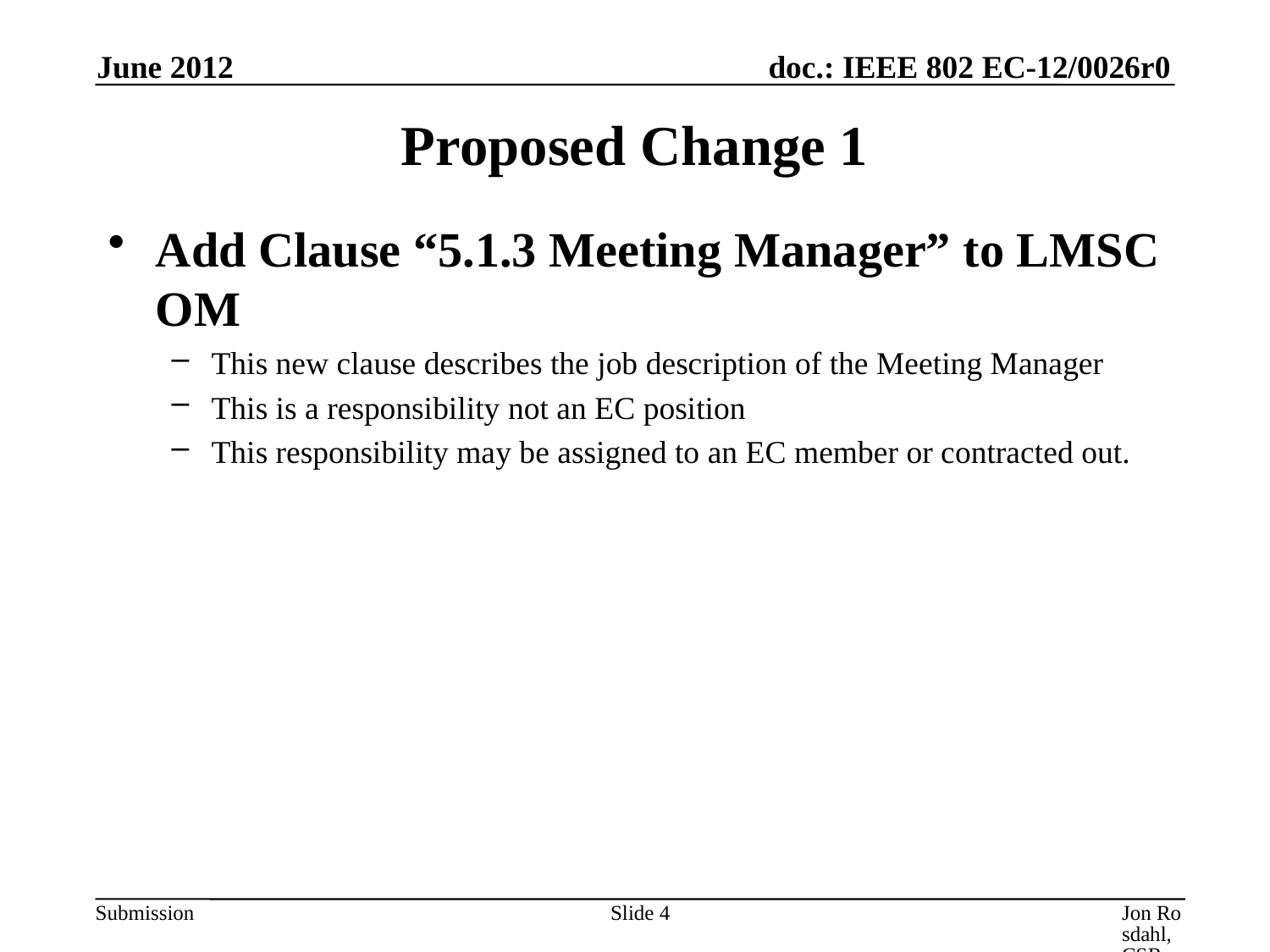

June 2012
# Proposed Change 1
Add Clause “5.1.3 Meeting Manager” to LMSC OM
This new clause describes the job description of the Meeting Manager
This is a responsibility not an EC position
This responsibility may be assigned to an EC member or contracted out.

Slide 4
Jon Rosdahl, CSR